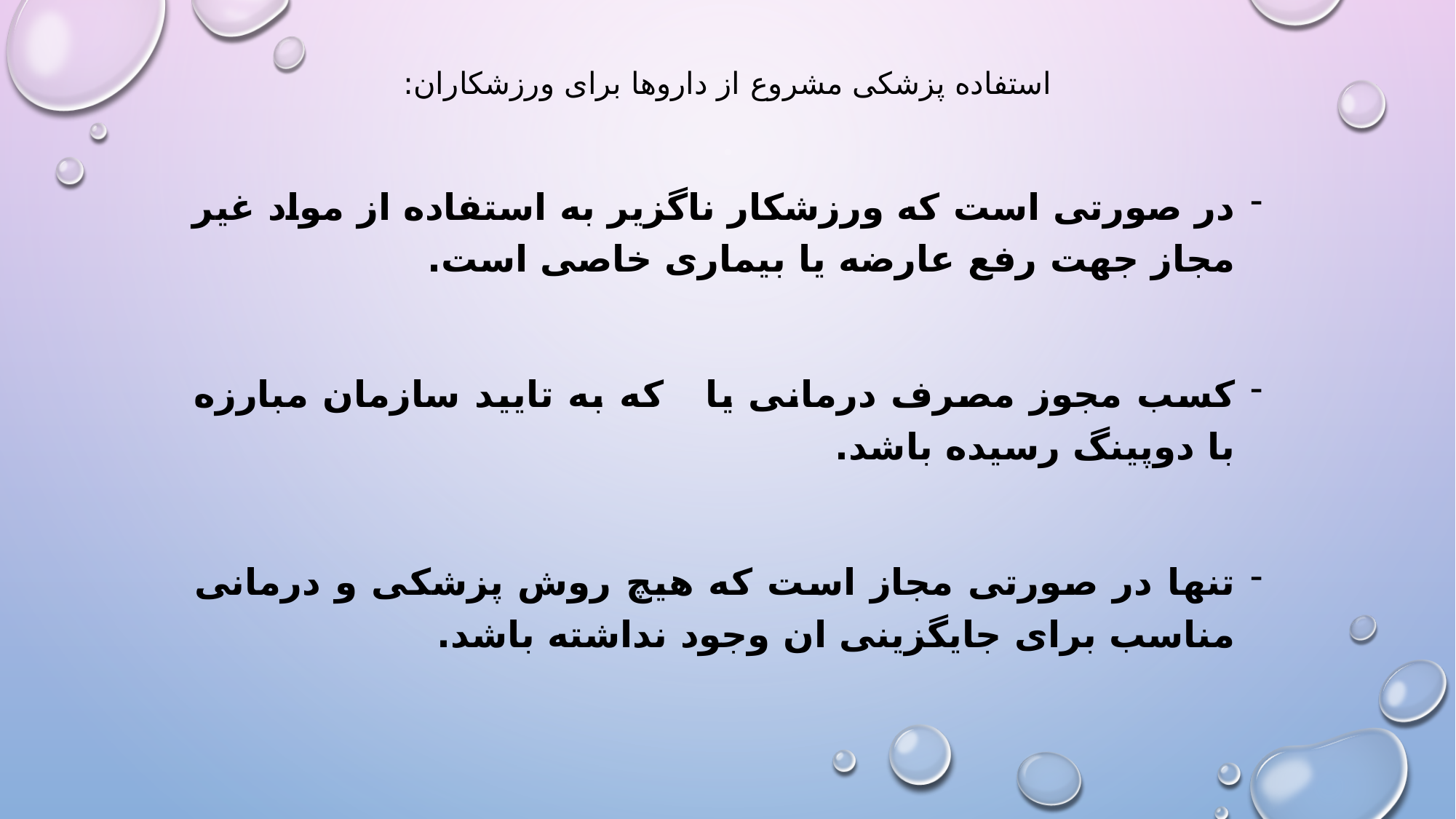

استفاده پزشکی مشروع از داروها برای ورزشکاران:

در صورتی است که ورزشکار ناگزیر به استفاده از مواد غیر مجاز جهت رفع عارضه یا بیماری خاصی است.

کسب مجوز مصرف درمانی یا   که به تایید سازمان مبارزه با دوپینگ رسیده باشد.

تنها در صورتی مجاز است که هیچ روش پزشکی و درمانی مناسب برای جایگزینی ان وجود نداشته باشد.